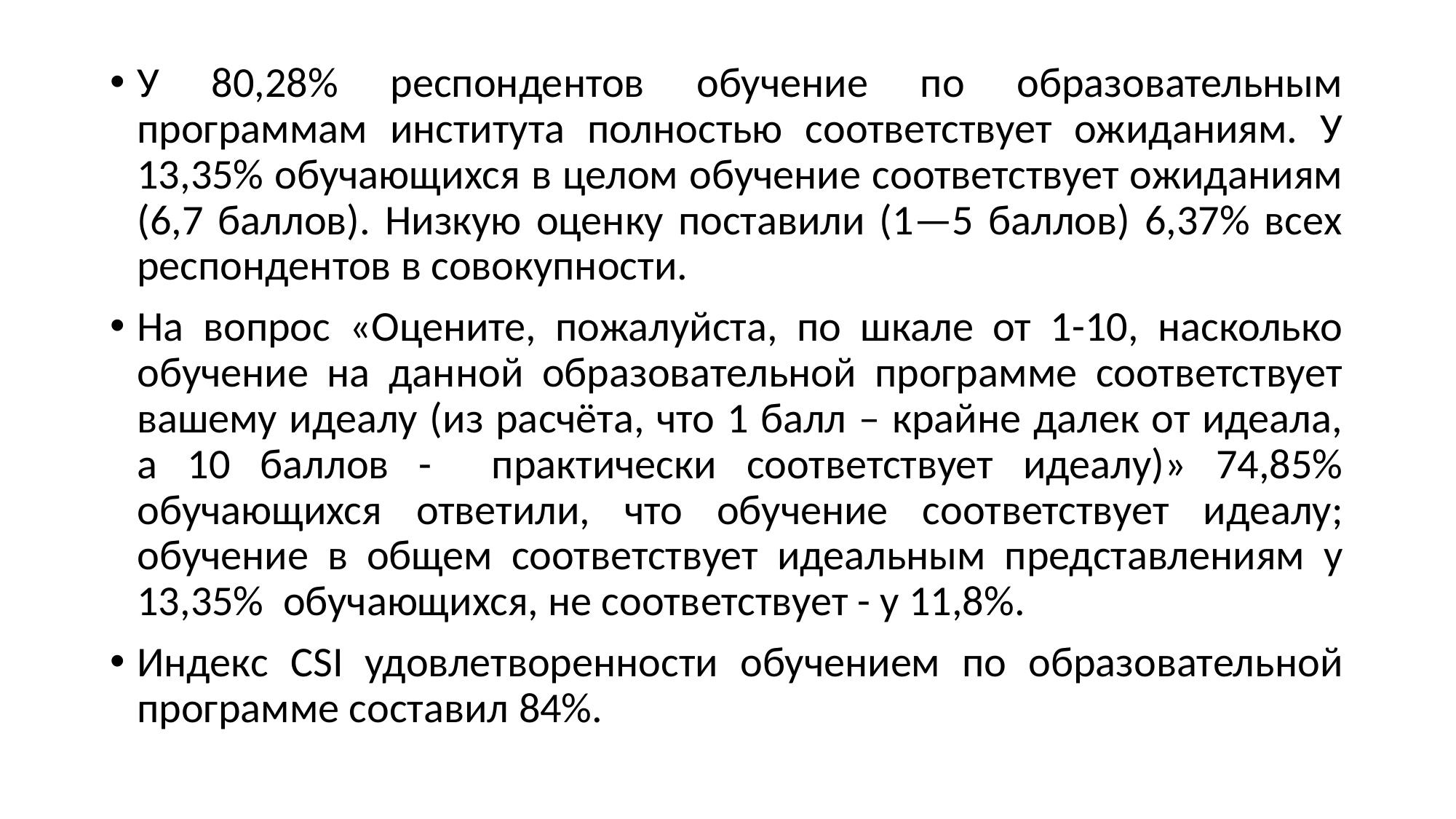

У 80,28% респондентов обучение по образовательным программам института полностью соответствует ожиданиям. У 13,35% обучающихся в целом обучение соответствует ожиданиям (6,7 баллов). Низкую оценку поставили (1—5 баллов) 6,37% всех респондентов в совокупности.
На вопрос «Оцените, пожалуйста, по шкале от 1-10, насколько обучение на данной образовательной программе соответствует вашему идеалу (из расчёта, что 1 балл – крайне далек от идеала, а 10 баллов -  практически соответствует идеалу)» 74,85% обучающихся ответили, что обучение соответствует идеалу; обучение в общем соответствует идеальным представлениям у 13,35%  обучающихся, не соответствует - у 11,8%.
Индекс CSI удовлетворенности обучением по образовательной программе составил 84%.